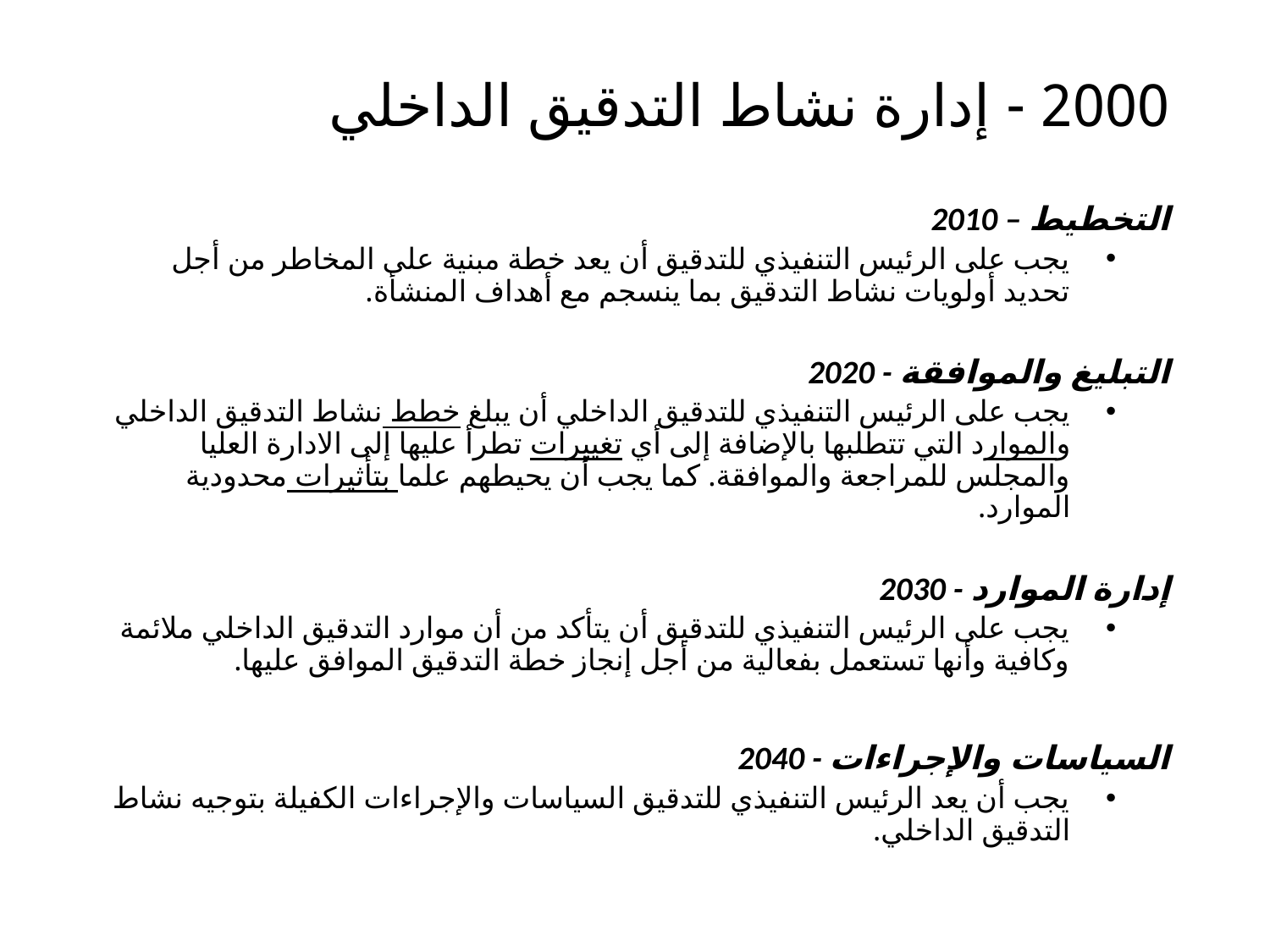

# 2000 - إدارة نشاط التدقيق الداخلي
2010 – التخطيط
يجب على الرئيس التنفيذي للتدقيق أن يعد خطة مبنية على المخاطر من أجل تحديد أولويات نشاط التدقيق بما ينسجم مع أهداف المنشأة.

2020 - التبليغ والموافقة
يجب على الرئيس التنفيذي للتدقيق الداخلي أن يبلغ خطط نشاط التدقيق الداخلي والموارد التي تتطلبها بالإضافة إلى أي تغييرات تطرأ عليها إلى الادارة العليا والمجلس للمراجعة والموافقة. كما يجب أن يحيطهم علما بتأثيرات محدودية الموارد.

2030 - إدارة الموارد
يجب على الرئيس التنفيذي للتدقيق أن يتأكد من أن موارد التدقيق الداخلي ملائمة وكافية وأنها تستعمل بفعالية من أجل إنجاز خطة التدقيق الموافق عليها.

2040 - السياسات والإجراءات
يجب أن يعد الرئيس التنفيذي للتدقيق السياسات والإجراءات الكفيلة بتوجيه نشاط التدقيق الداخلي.